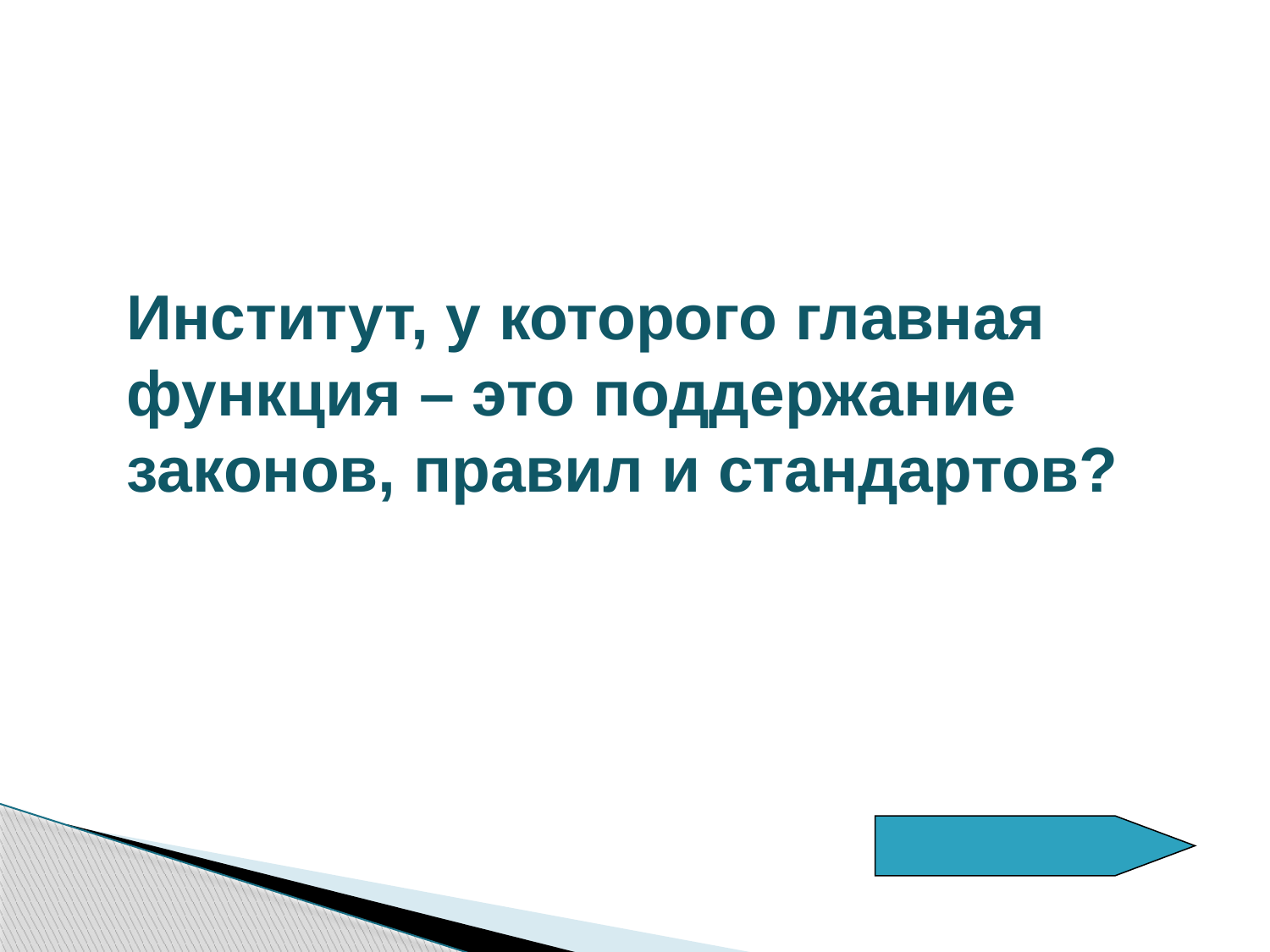

Институт, у которого главная функция – это поддержание законов, правил и стандартов?